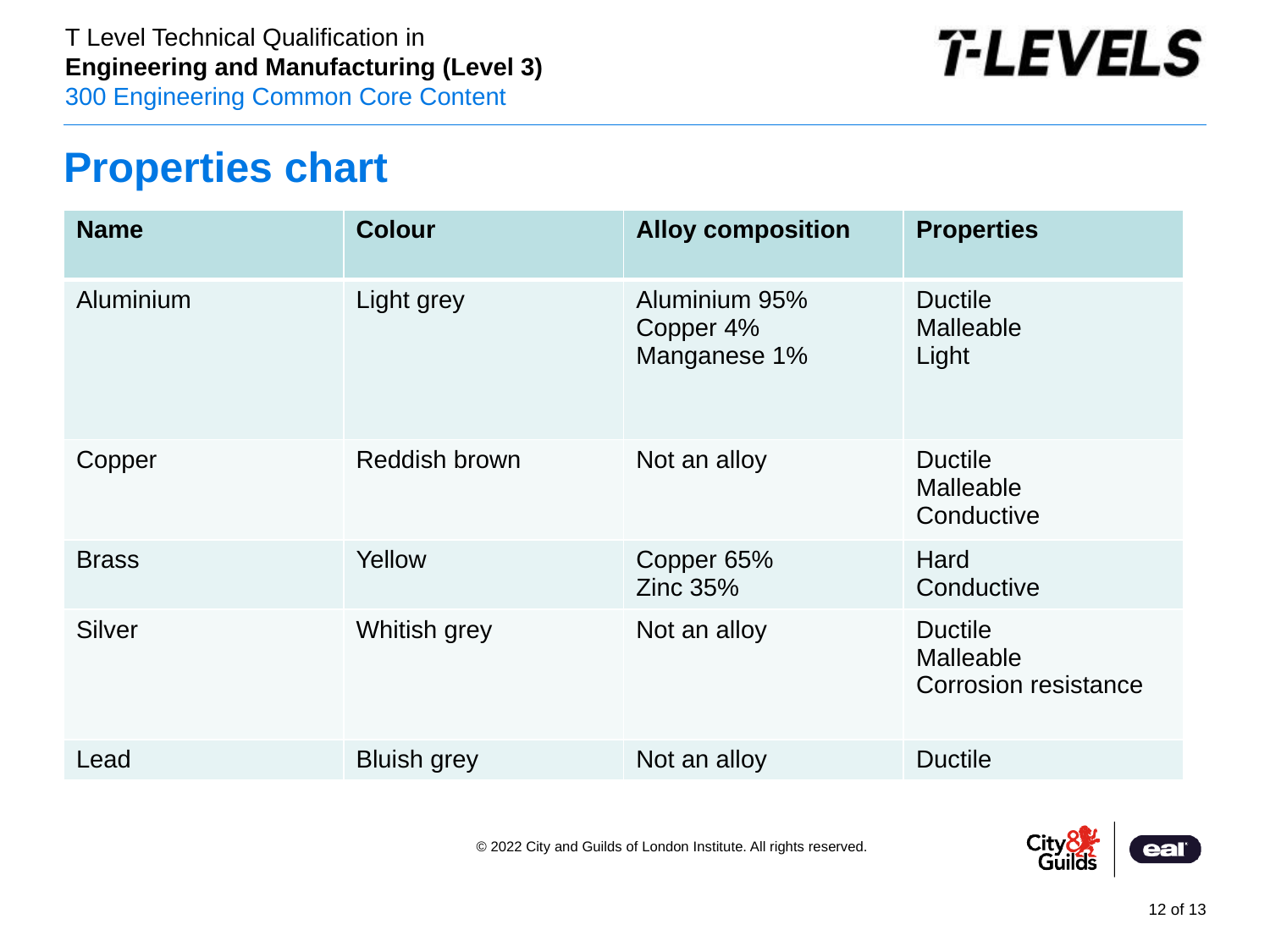

# Properties chart
| Name | Colour | Alloy composition | Properties |
| --- | --- | --- | --- |
| Aluminium | Light grey | Aluminium 95% Copper 4% Manganese 1% | Ductile Malleable Light |
| Copper | Reddish brown | Not an alloy | Ductile Malleable Conductive |
| Brass | Yellow | Copper 65% Zinc 35% | Hard Conductive |
| Silver | Whitish grey | Not an alloy | Ductile Malleable Corrosion resistance |
| Lead | Bluish grey | Not an alloy | Ductile |